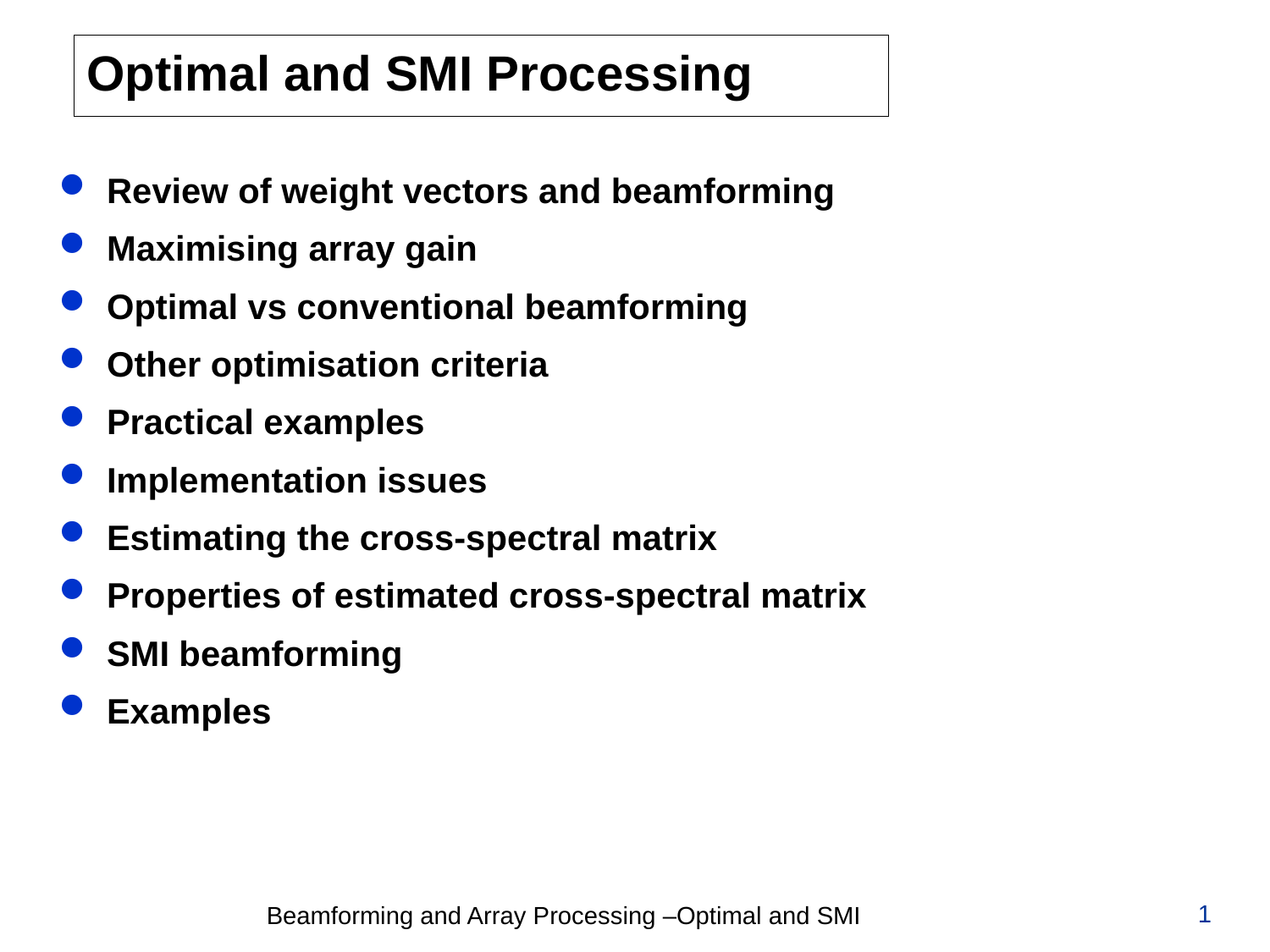

# Optimal and SMI Processing
Review of weight vectors and beamforming
Maximising array gain
Optimal vs conventional beamforming
Other optimisation criteria
Practical examples
Implementation issues
Estimating the cross-spectral matrix
Properties of estimated cross-spectral matrix
SMI beamforming
Examples
1